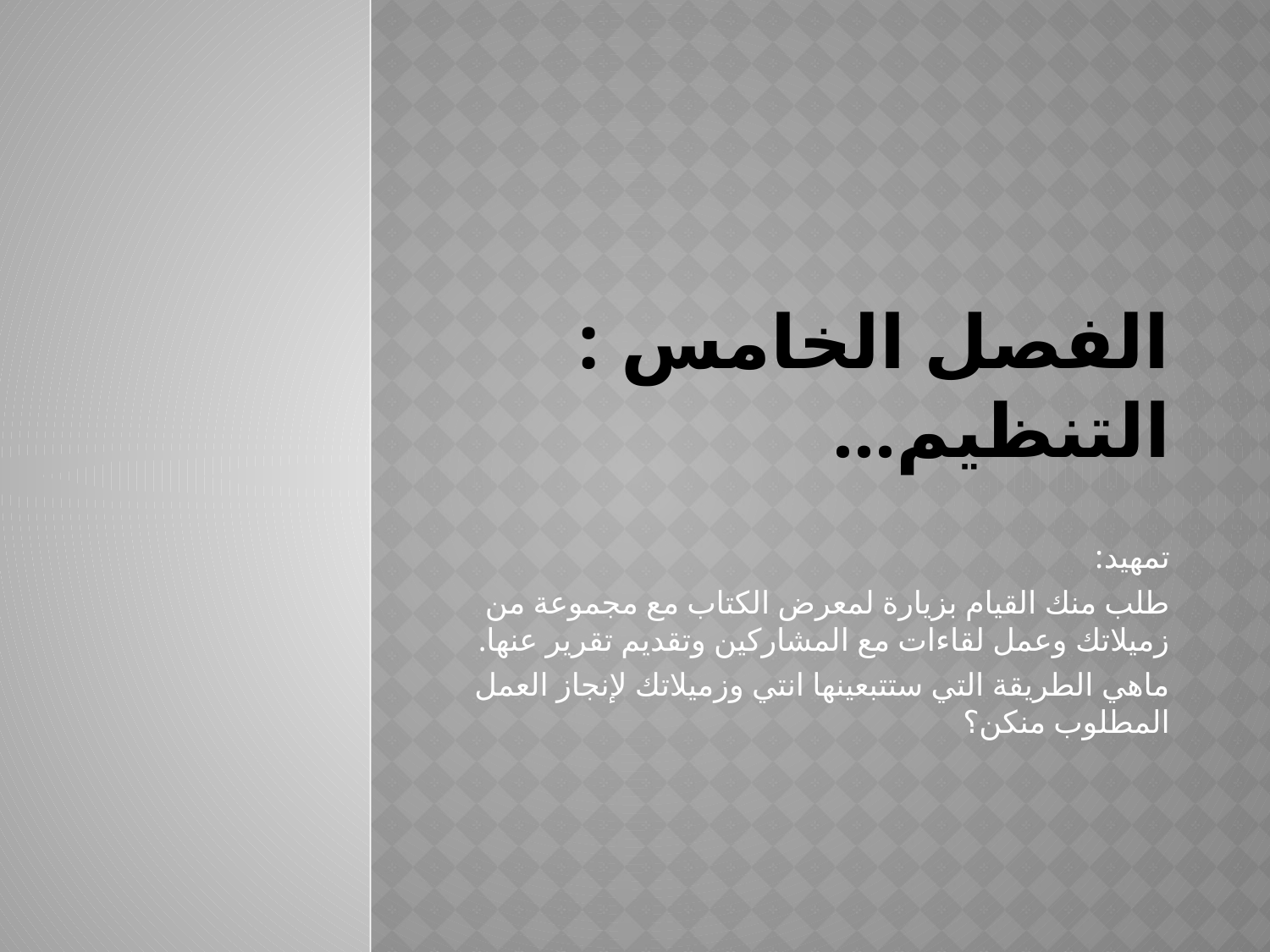

# الفصل الخامس : التنظيم...

تمهيد:
طلب منك القيام بزيارة لمعرض الكتاب مع مجموعة من زميلاتك وعمل لقاءات مع المشاركين وتقديم تقرير عنها.
ماهي الطريقة التي ستتبعينها انتي وزميلاتك لإنجاز العمل المطلوب منكن؟